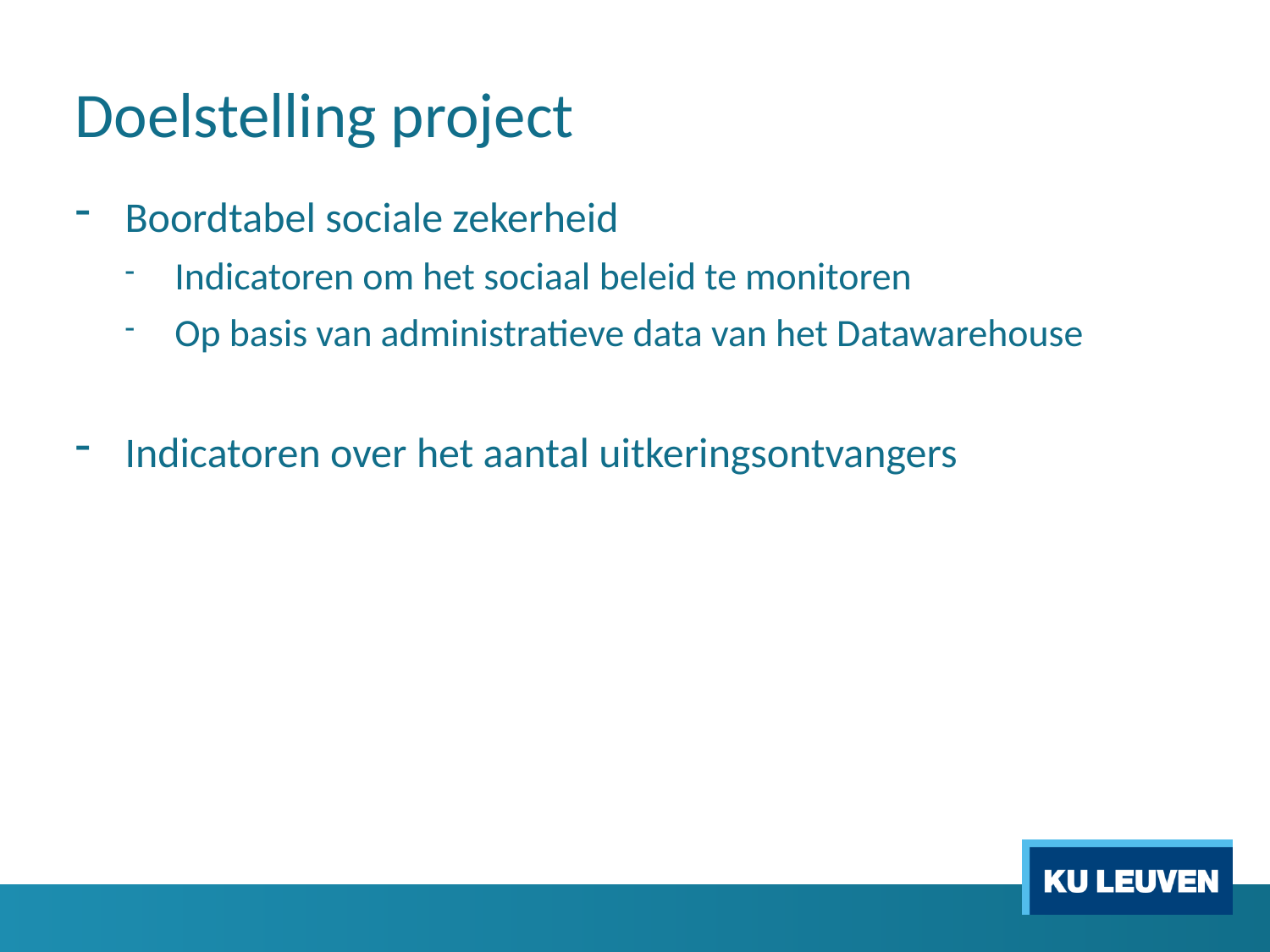

# Doelstelling project
Boordtabel sociale zekerheid
Indicatoren om het sociaal beleid te monitoren
Op basis van administratieve data van het Datawarehouse

Indicatoren over het aantal uitkeringsontvangers